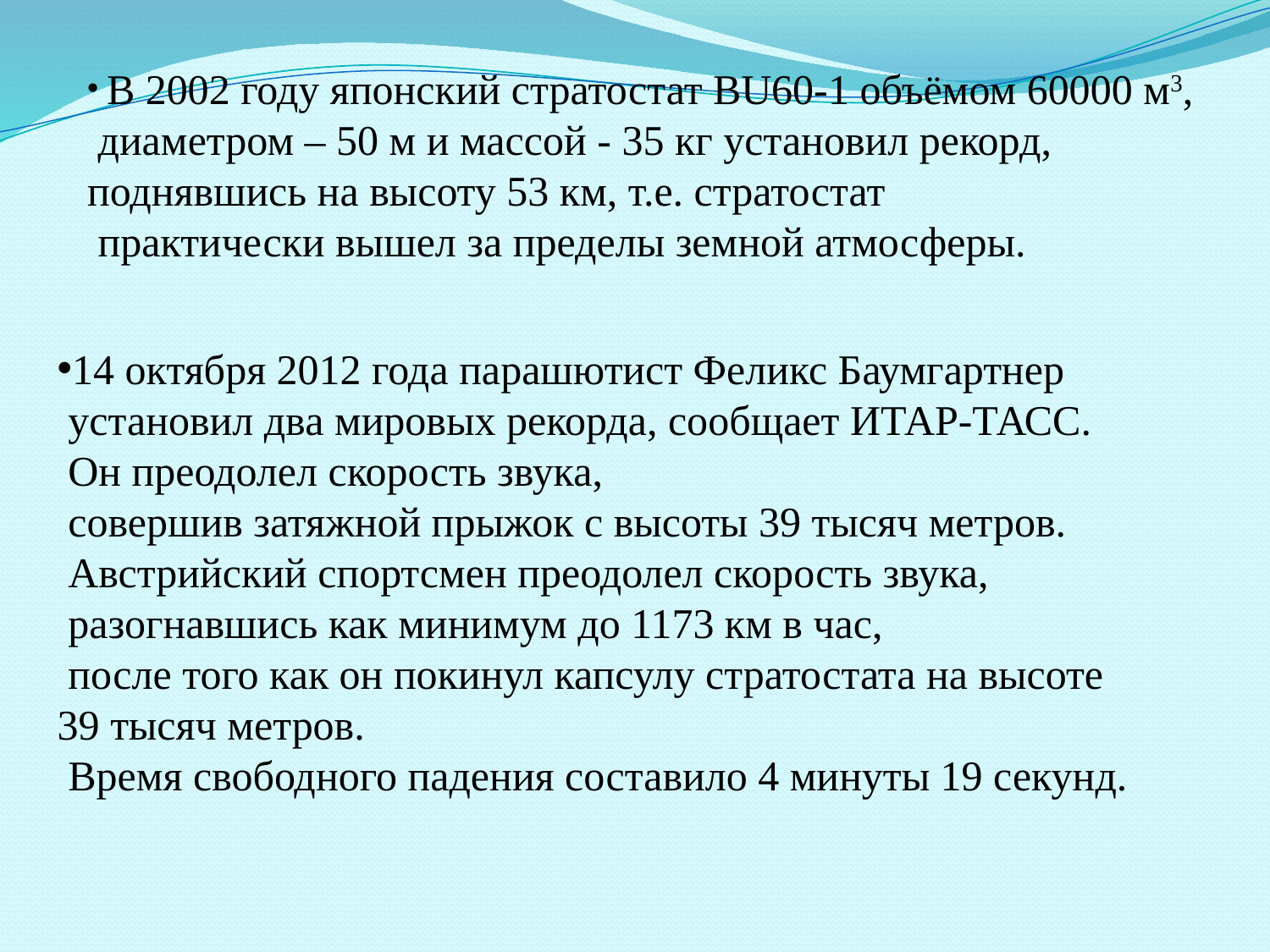

В 2002 году японский стратостат BU60-1 объёмом 60000 м3,
 диаметром – 50 м и массой - 35 кг установил рекорд,
поднявшись на высоту 53 км, т.е. стратостат
 практически вышел за пределы земной атмосферы.

14 октября 2012 года парашютист Феликс Баумгартнер
 установил два мировых рекорда, сообщает ИТАР-ТАСС.
 Он преодолел скорость звука,
 совершив затяжной прыжок с высоты 39 тысяч метров.
 Австрийский спортсмен преодолел скорость звука,
 разогнавшись как минимум до 1173 км в час,
 после того как он покинул капсулу стратостата на высоте 39 тысяч метров.
 Время свободного падения составило 4 минуты 19 секунд.